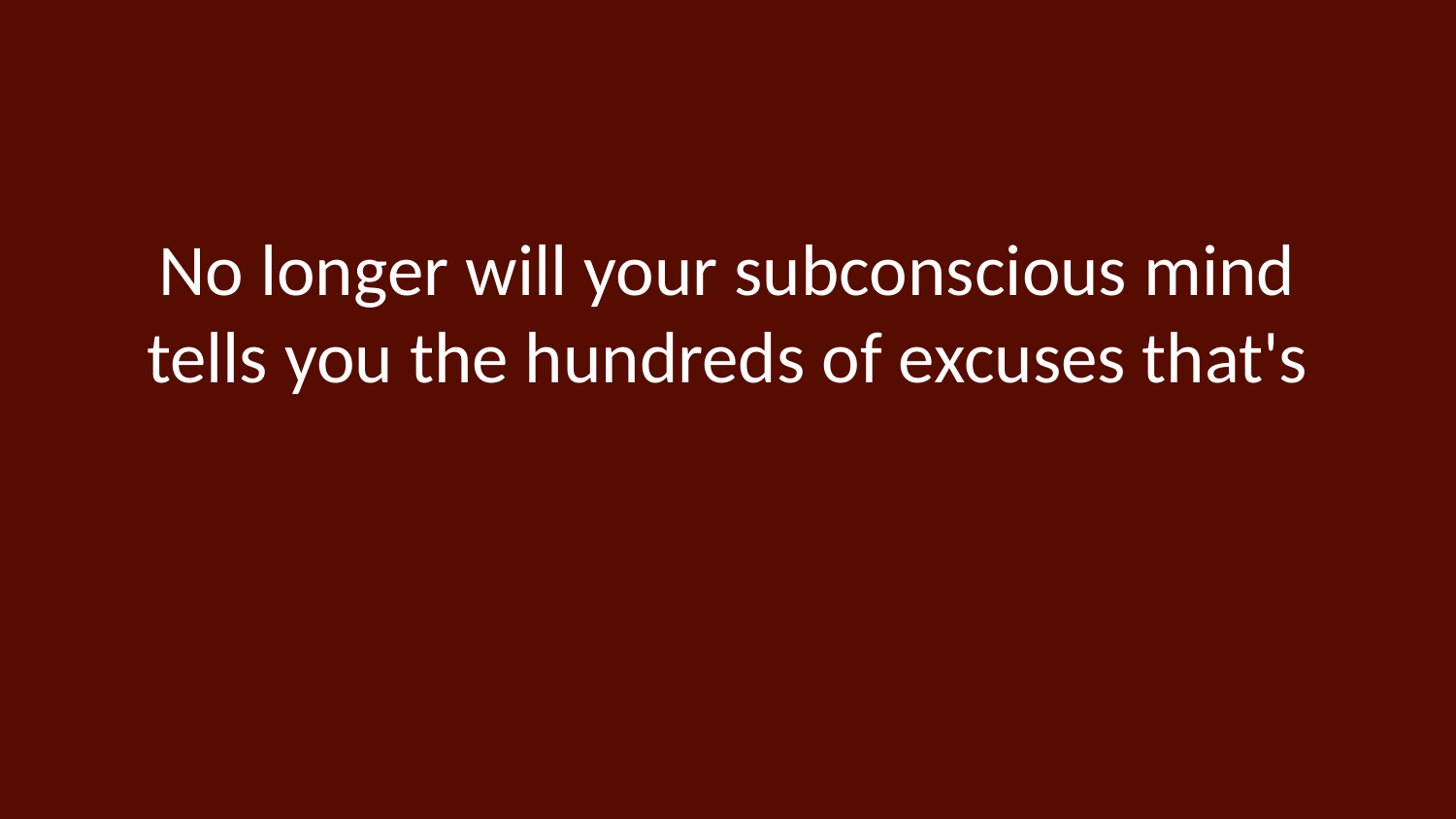

No longer will your subconscious mind tells you the hundreds of excuses that's